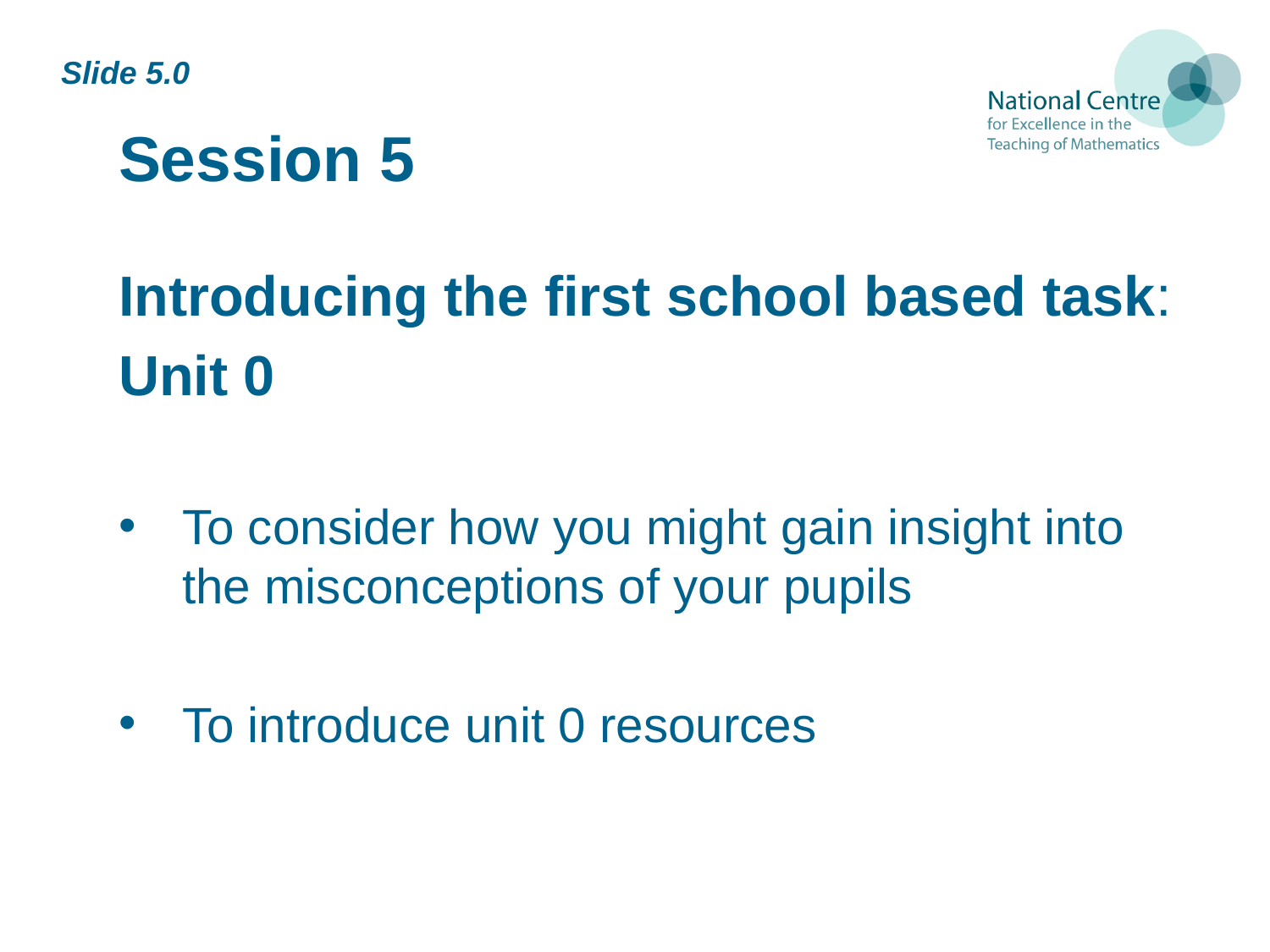

# Session 5
Slide 5.0
Introducing the first school based task:
Unit 0

To consider how you might gain insight into the misconceptions of your pupils

To introduce unit 0 resources